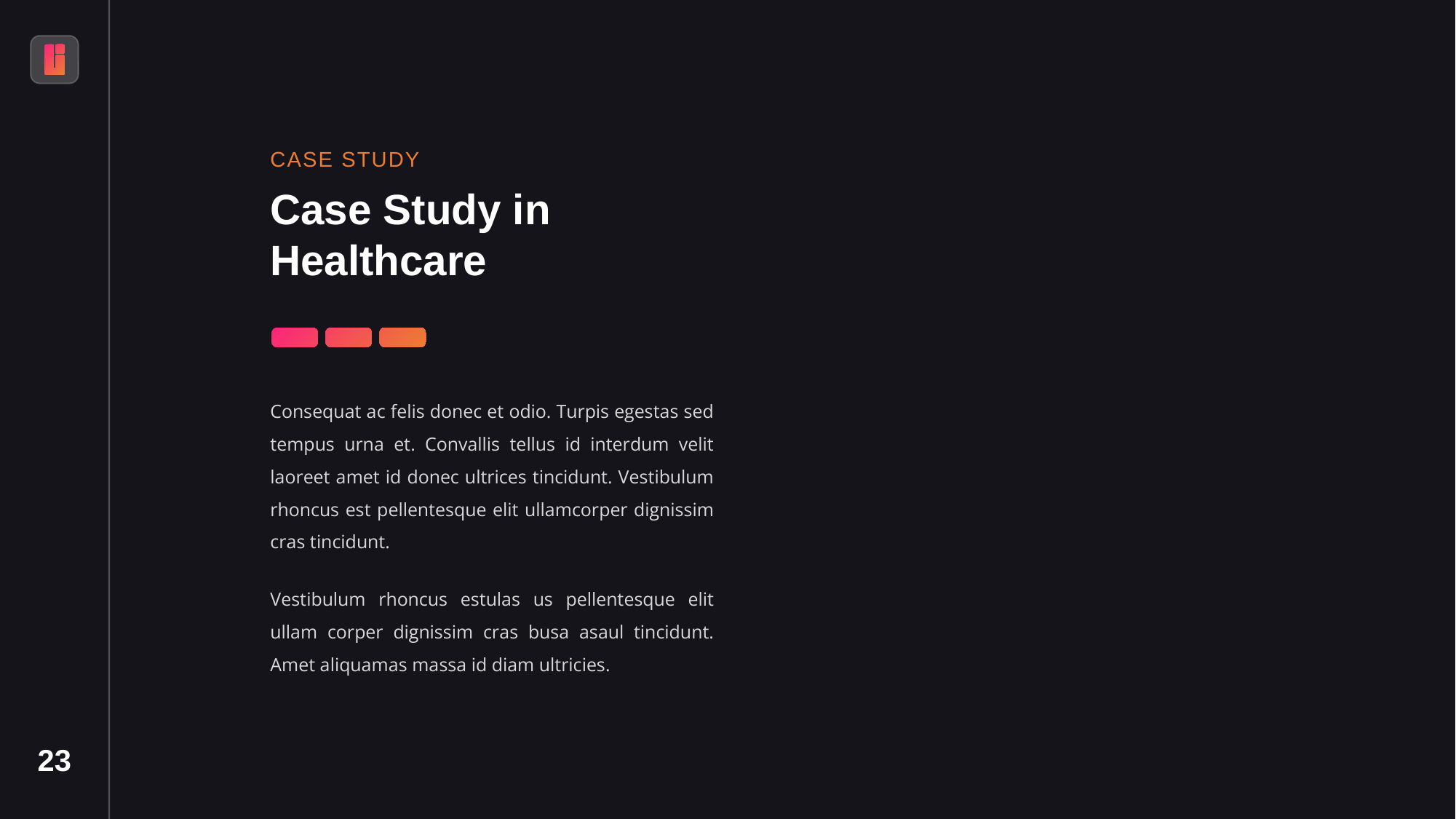

CASE STUDY
Case Study in Healthcare

Consequat ac felis donec et odio. Turpis egestas sed tempus urna et. Convallis tellus id interdum velit laoreet amet id donec ultrices tincidunt. Vestibulum rhoncus est pellentesque elit ullamcorper dignissim cras tincidunt.
Vestibulum rhoncus estulas us pellentesque elit ullam corper dignissim cras busa asaul tincidunt. Amet aliquamas massa id diam ultricies.